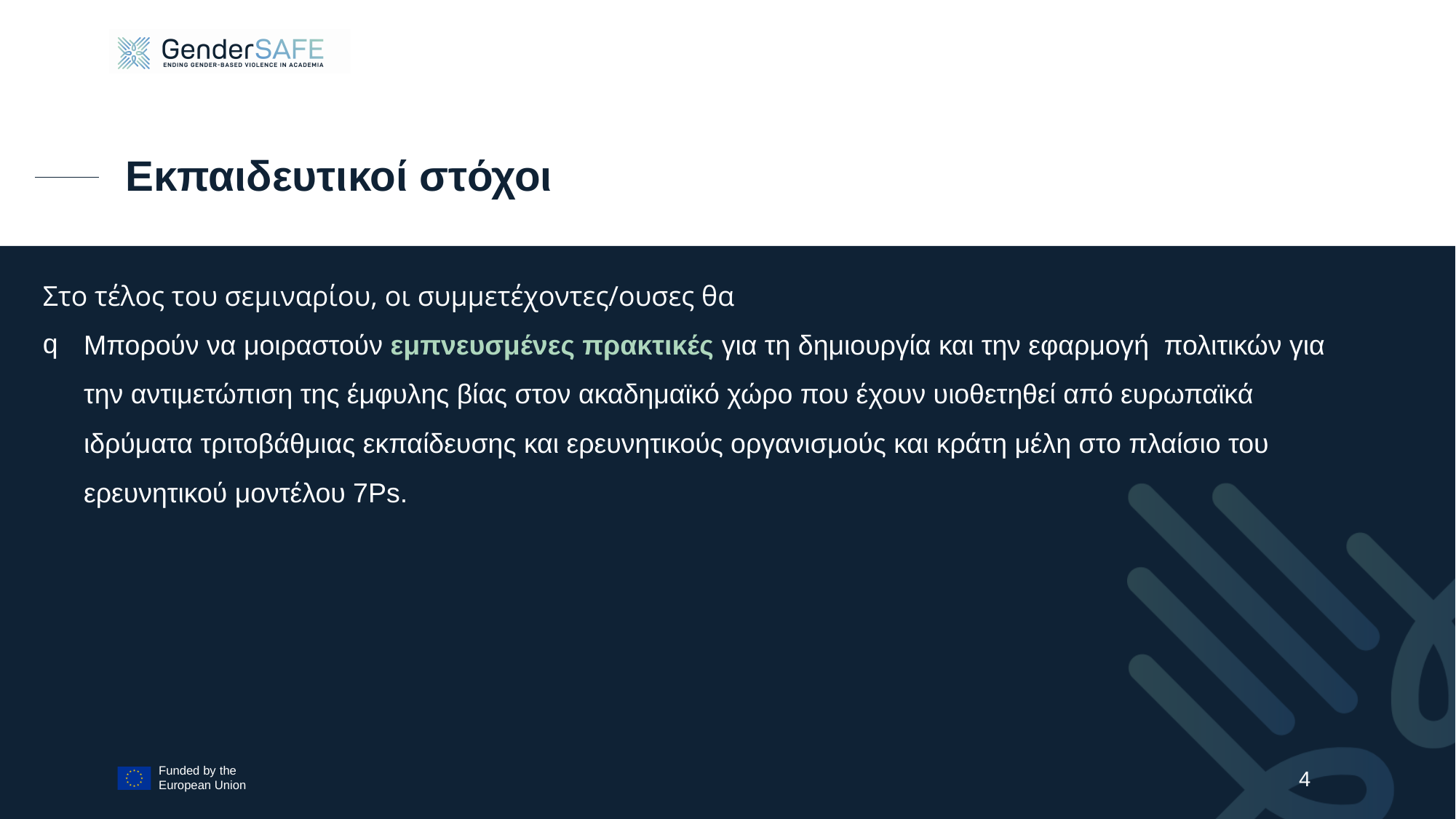

Εκπαιδευτικοί στόχοι

Στο τέλος του σεμιναρίου, οι συμμετέχοντες/ουσες θα
Μπορούν να μοιραστούν εμπνευσμένες πρακτικές για τη δημιουργία και την εφαρμογή  πολιτικών για την αντιμετώπιση της έμφυλης βίας στον ακαδημαϊκό χώρο που έχουν υιοθετηθεί από ευρωπαϊκά ιδρύματα τριτοβάθμιας εκπαίδευσης και ερευνητικούς οργανισμούς και κράτη μέλη στο πλαίσιο του ερευνητικού μοντέλου 7Ps.